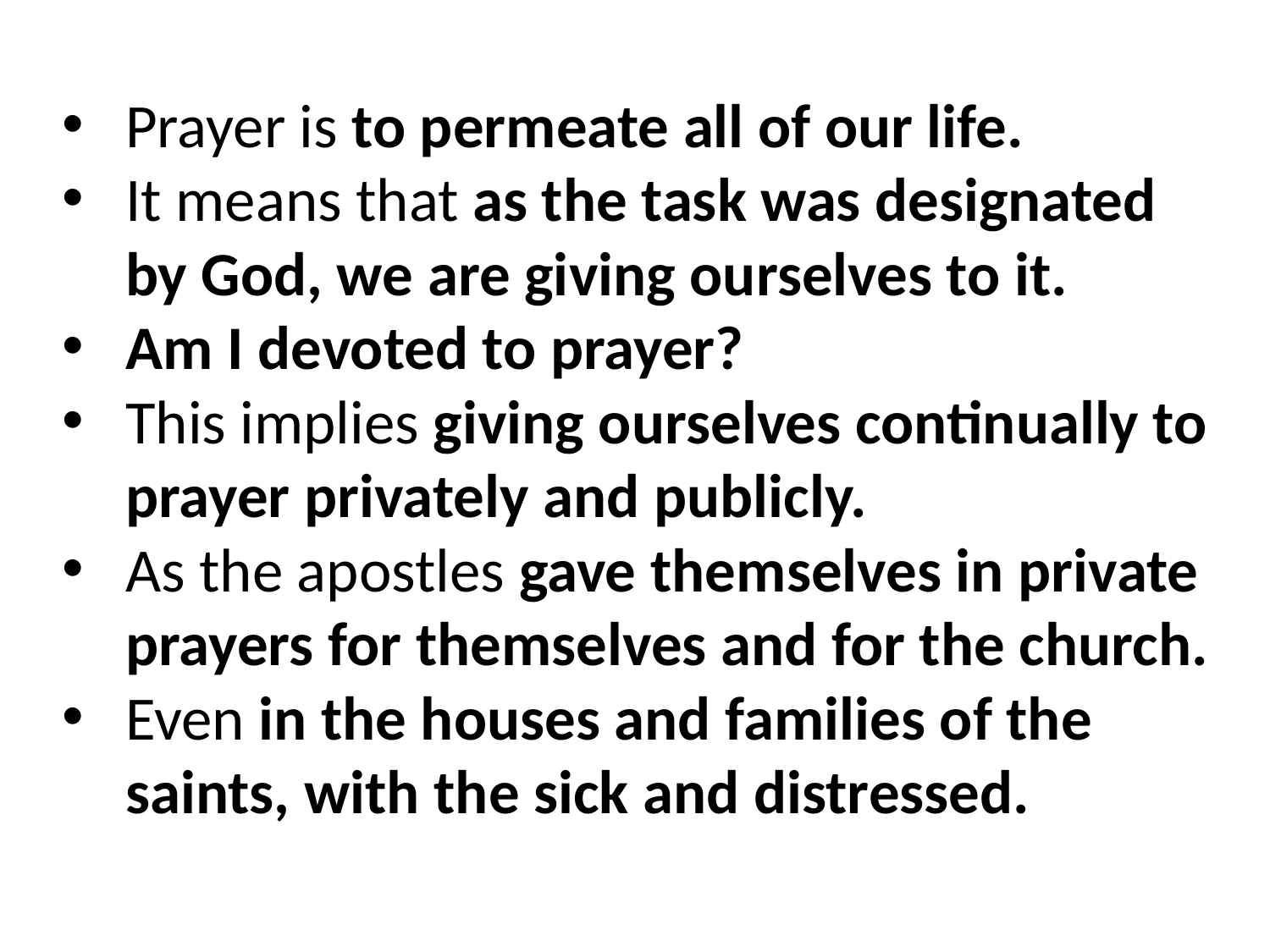

Prayer is to permeate all of our life.
It means that as the task was designated by God, we are giving ourselves to it.
Am I devoted to prayer?
This implies giving ourselves continually to prayer privately and publicly.
As the apostles gave themselves in private prayers for themselves and for the church.
Even in the houses and families of the saints, with the sick and distressed.